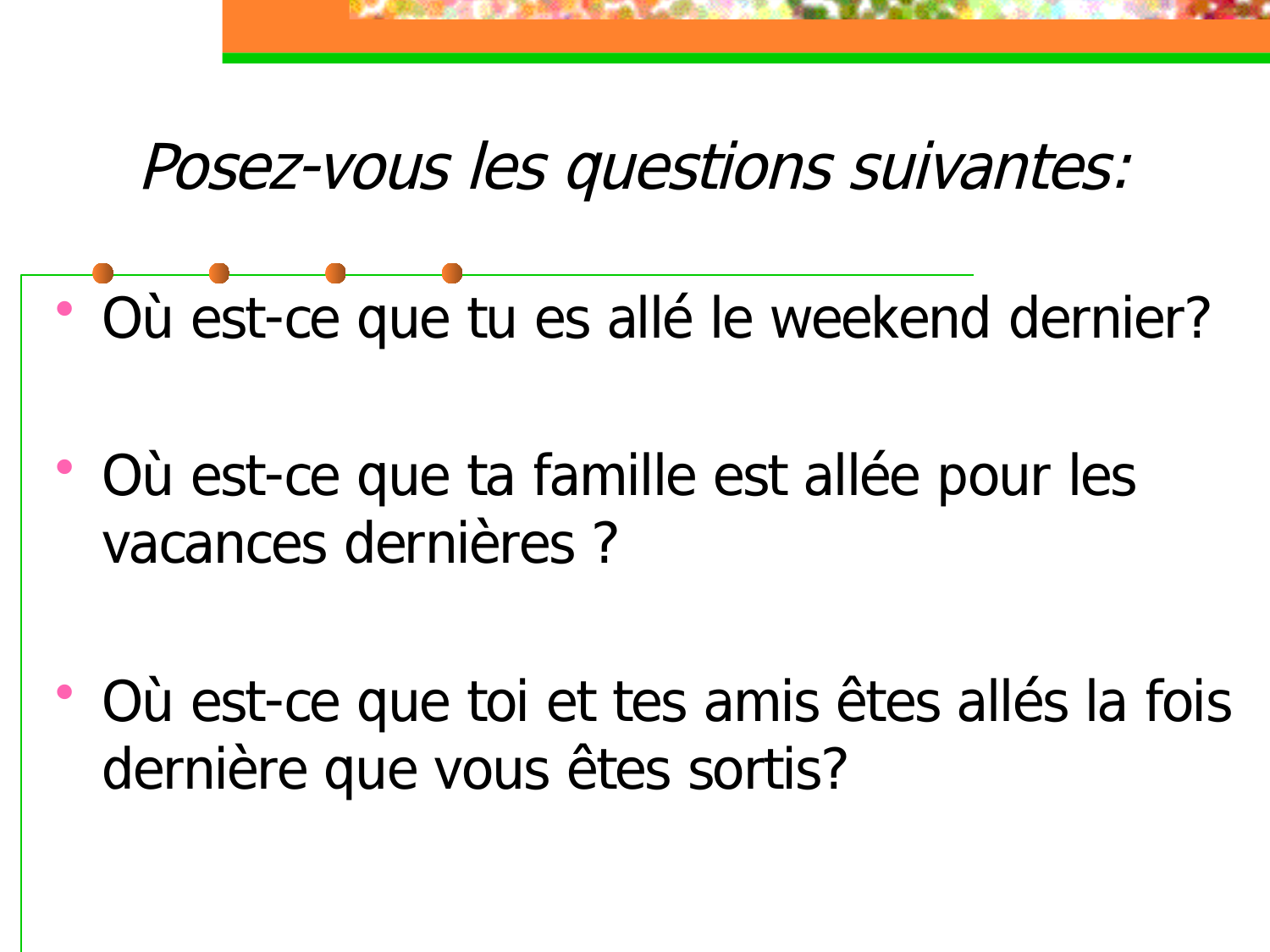

# Posez-vous les questions suivantes:
Où est-ce que tu es allé le weekend dernier?

Où est-ce que ta famille est allée pour les vacances dernières ?

Où est-ce que toi et tes amis êtes allés la fois dernière que vous êtes sortis?